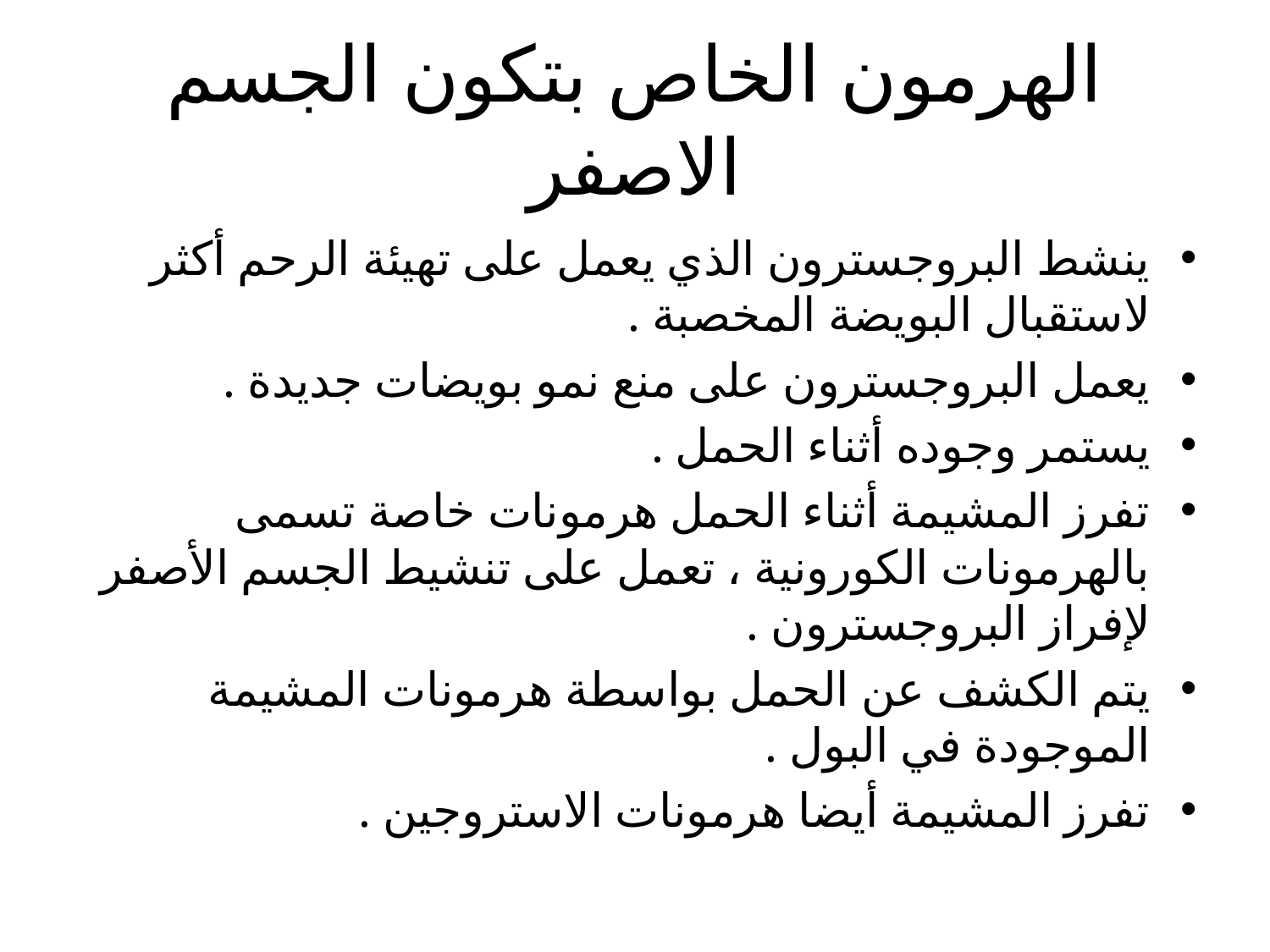

# الهرمون الخاص بتكون الجسم الاصفر
ينشط البروجسترون الذي يعمل على تهيئة الرحم أكثر لاستقبال البويضة المخصبة .
يعمل البروجسترون على منع نمو بويضات جديدة .
يستمر وجوده أثناء الحمل .
تفرز المشيمة أثناء الحمل هرمونات خاصة تسمى بالهرمونات الكورونية ، تعمل على تنشيط الجسم الأصفر لإفراز البروجسترون .
يتم الكشف عن الحمل بواسطة هرمونات المشيمة الموجودة في البول .
تفرز المشيمة أيضا هرمونات الاستروجين .